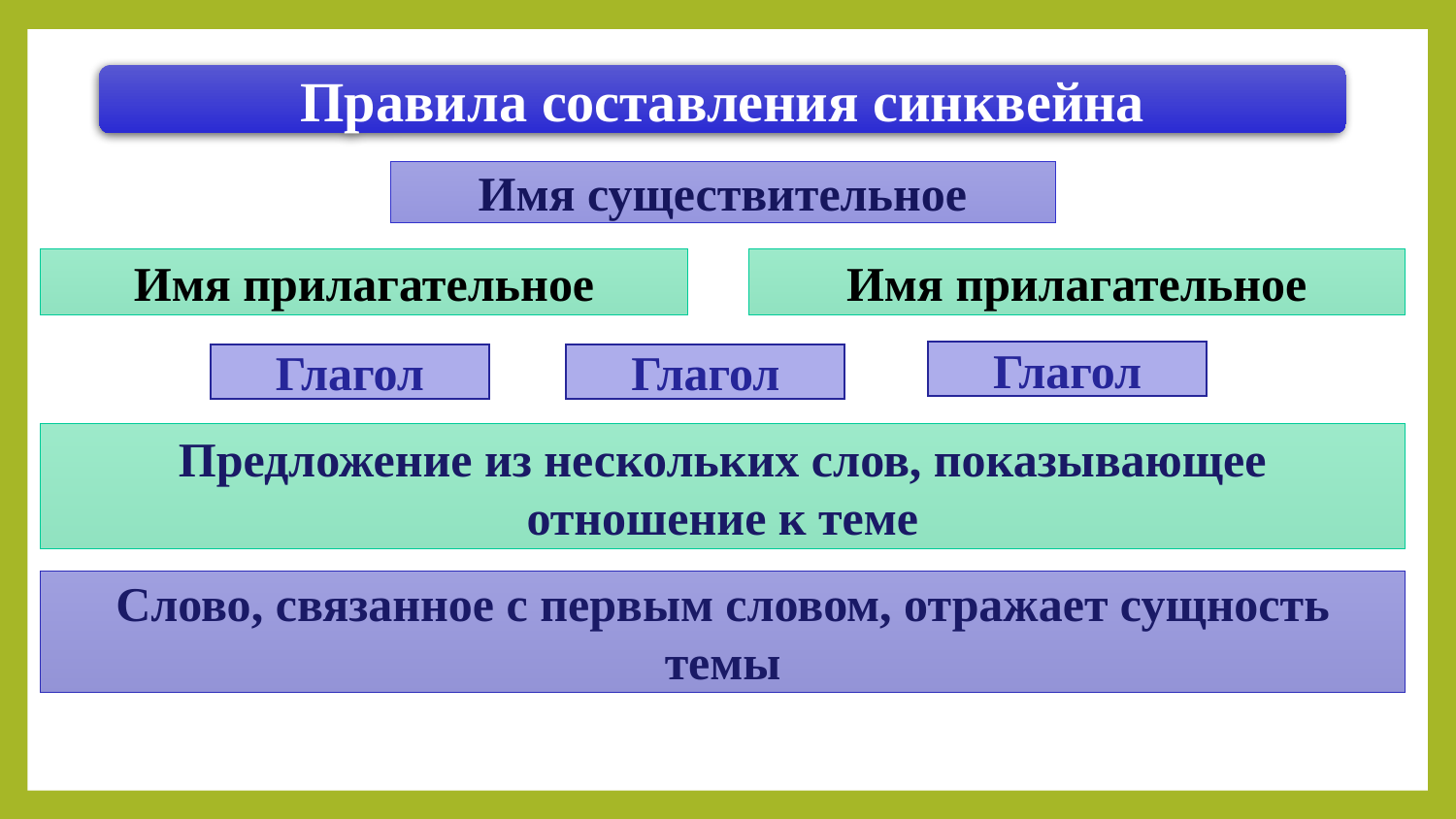

Правила составления синквейна
Имя существительное
Имя прилагательное
Имя прилагательное
Глагол
Глагол
Глагол
Предложение из нескольких слов, показывающее отношение к теме
Слово, связанное с первым словом, отражает сущность темы